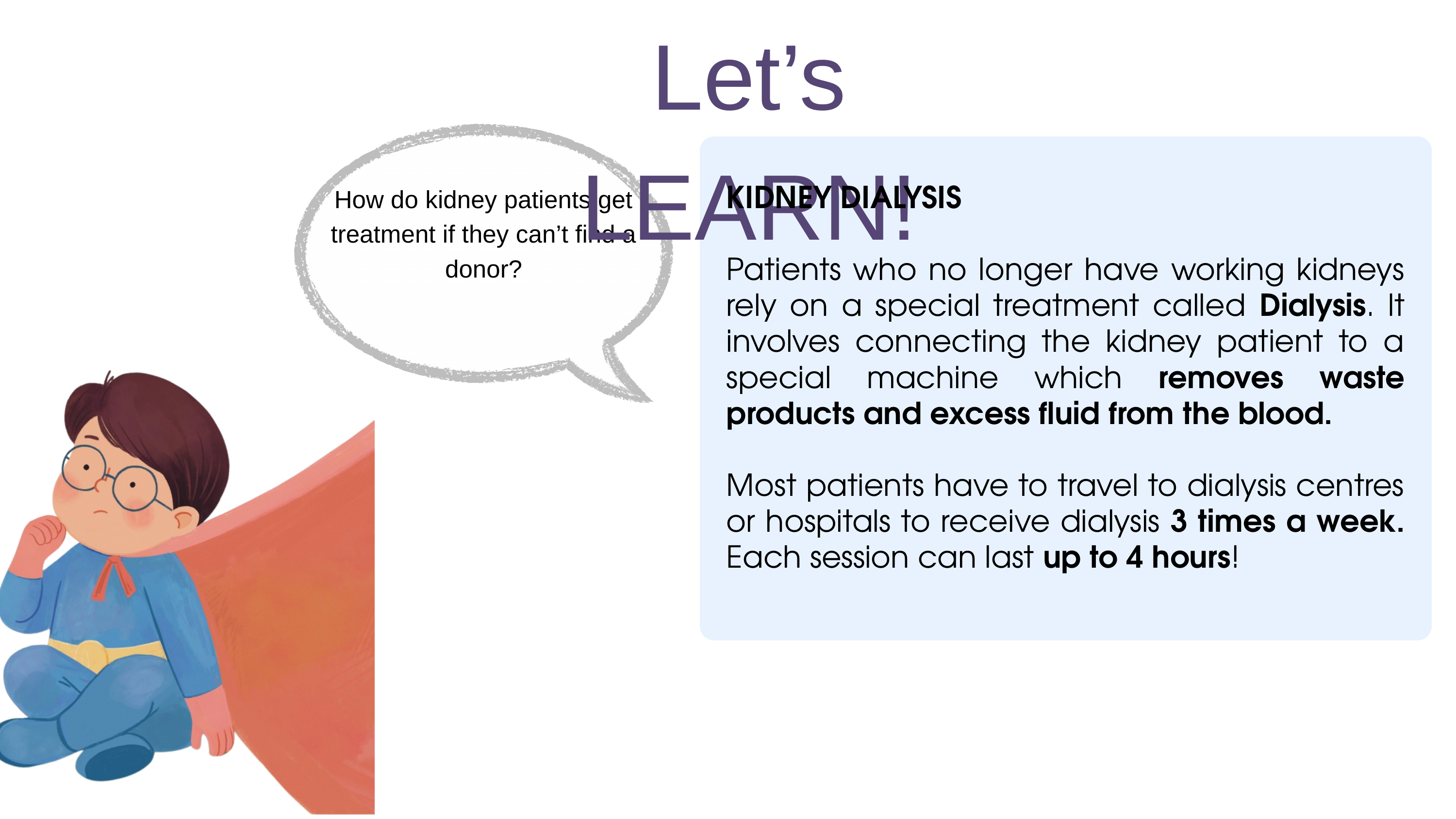

Let’s LEARN!

How do kidney patients get treatment if they can’t find a donor?
KIDNEY DIALYSIS

Patients who no longer have working kidneys rely on a special treatment called Dialysis. It involves connecting the kidney patient to a special machine which removes waste products and excess fluid from the blood.

Most patients have to travel to dialysis centres or hospitals to receive dialysis 3 times a week. Each session can last up to 4 hours!